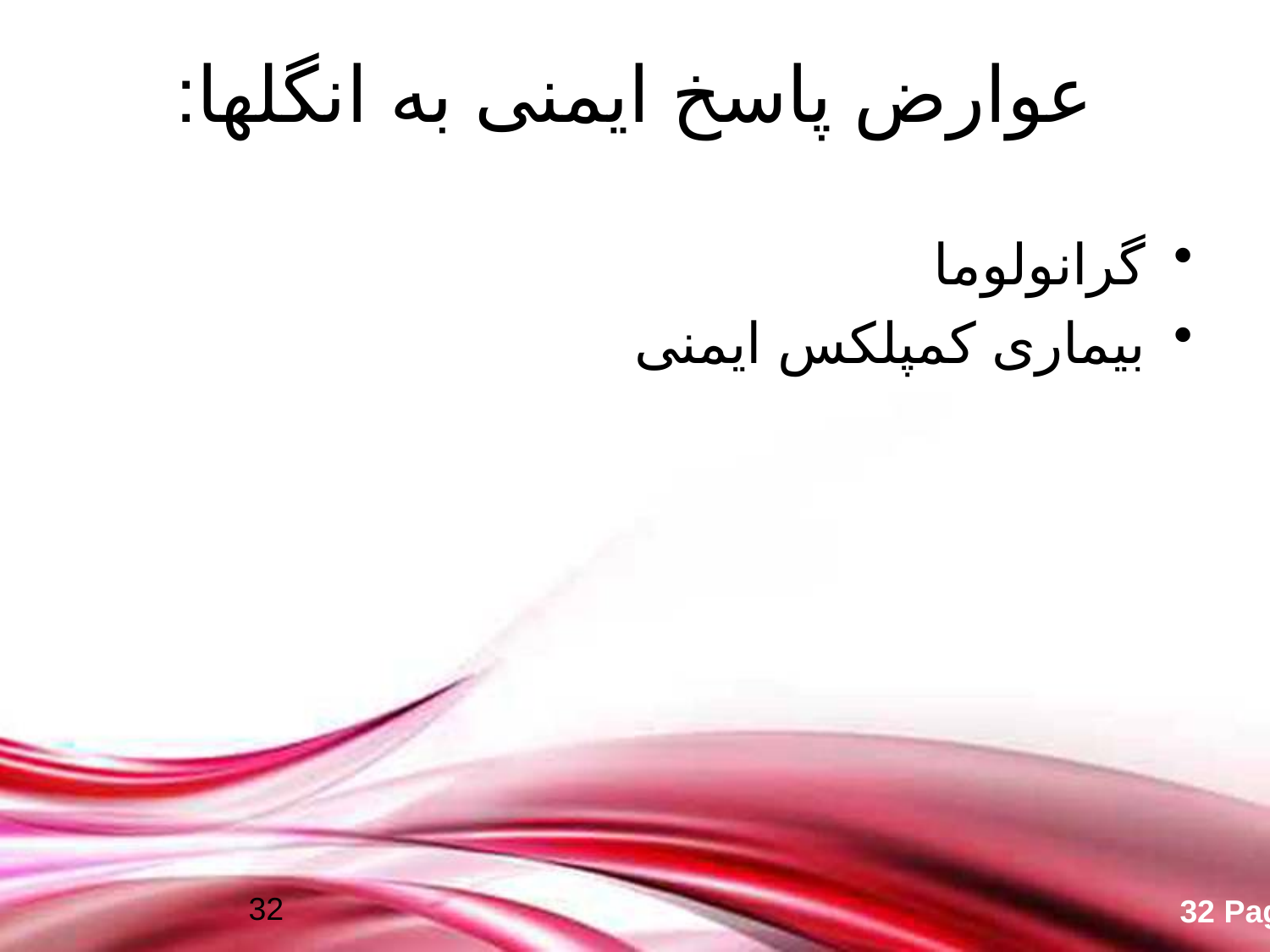

# عوارض پاسخ ایمنی به انگلها:
گرانولوما
بیماری کمپلکس ایمنی
32